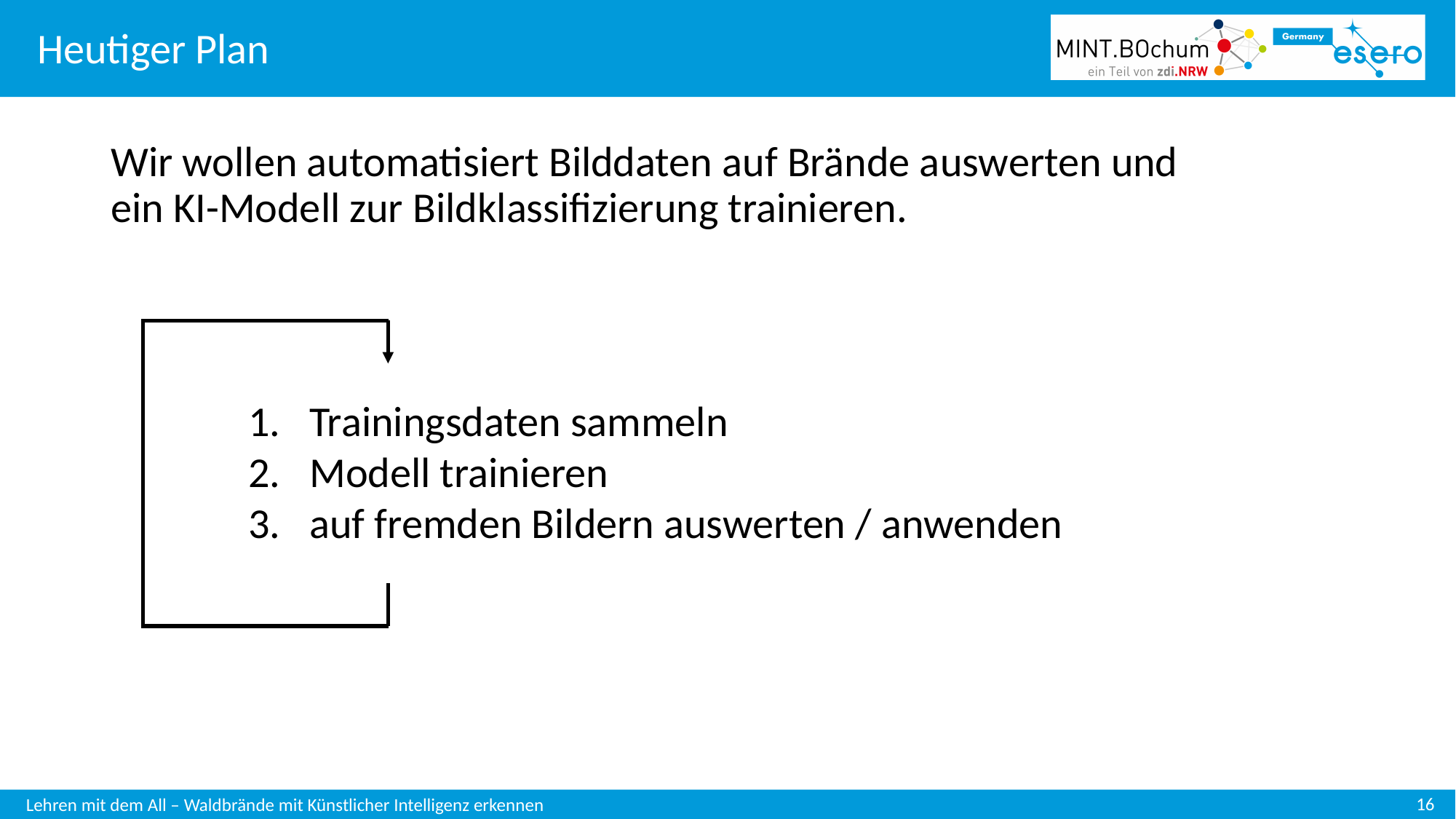

# Heutiger Plan
Wir wollen automatisiert Bilddaten auf Brände auswerten und
ein KI-Modell zur Bildklassifizierung trainieren.

Trainingsdaten sammeln
Modell trainieren
auf fremden Bildern auswerten / anwenden